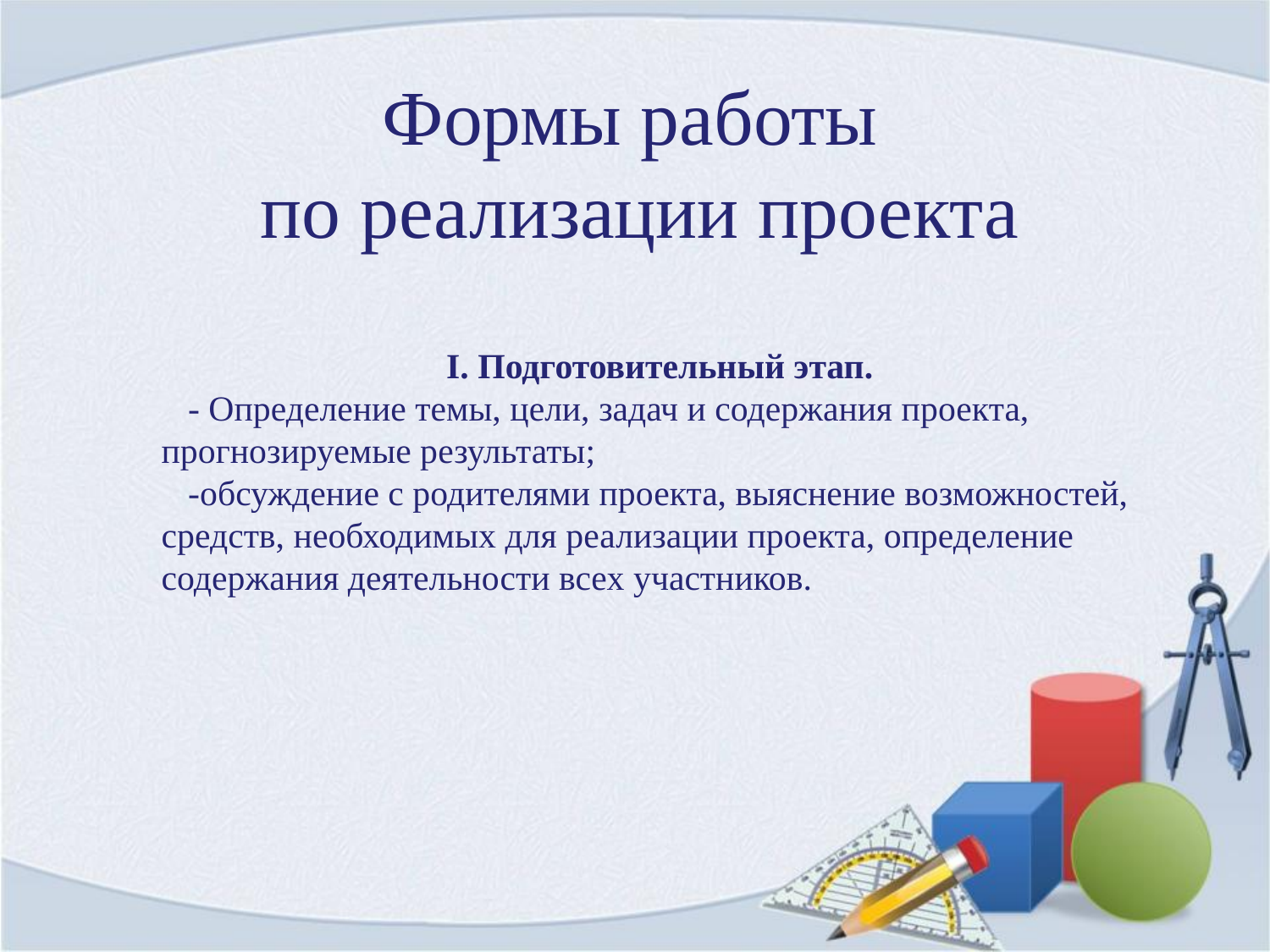

# Формы работы по реализации проекта
I. Подготовительный этап.
   - Определение темы, цели, задач и содержания проекта, прогнозируемые результаты;
   -обсуждение с родителями проекта, выяснение возможностей, средств, необходимых для реализации проекта, определение содержания деятельности всех участников.